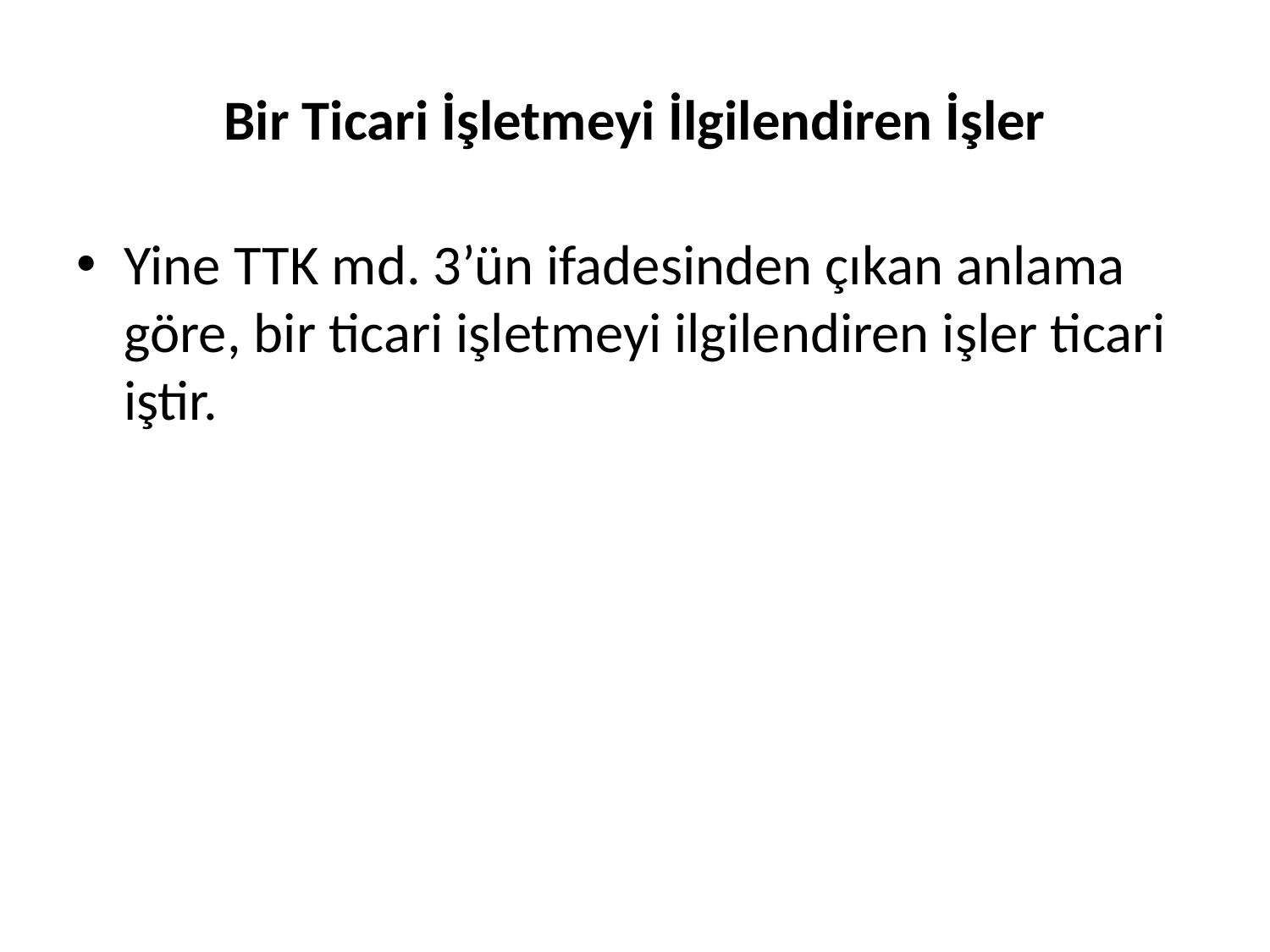

# Bir Ticari İşletmeyi İlgilendiren İşler
Yine TTK md. 3’ün ifadesinden çıkan anlama göre, bir ticari işletmeyi ilgilendiren işler ticari iştir.